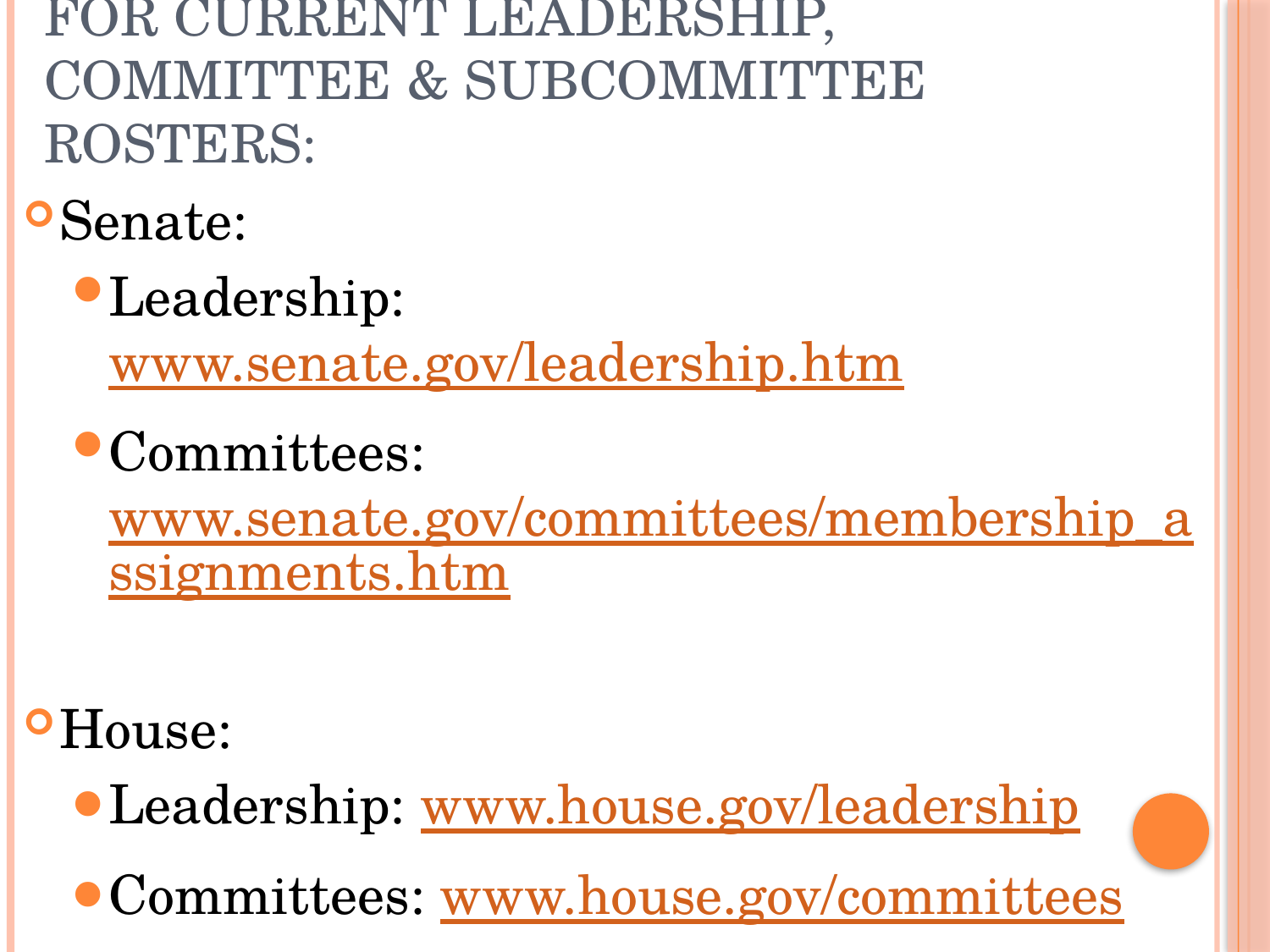

# For current leadership, committee & subcommittee rosters:
Senate:
Leadership: www.senate.gov/leadership.htm
Committees: www.senate.gov/committees/membership_assignments.htm

House:
Leadership: www.house.gov/leadership
Committees: www.house.gov/committees